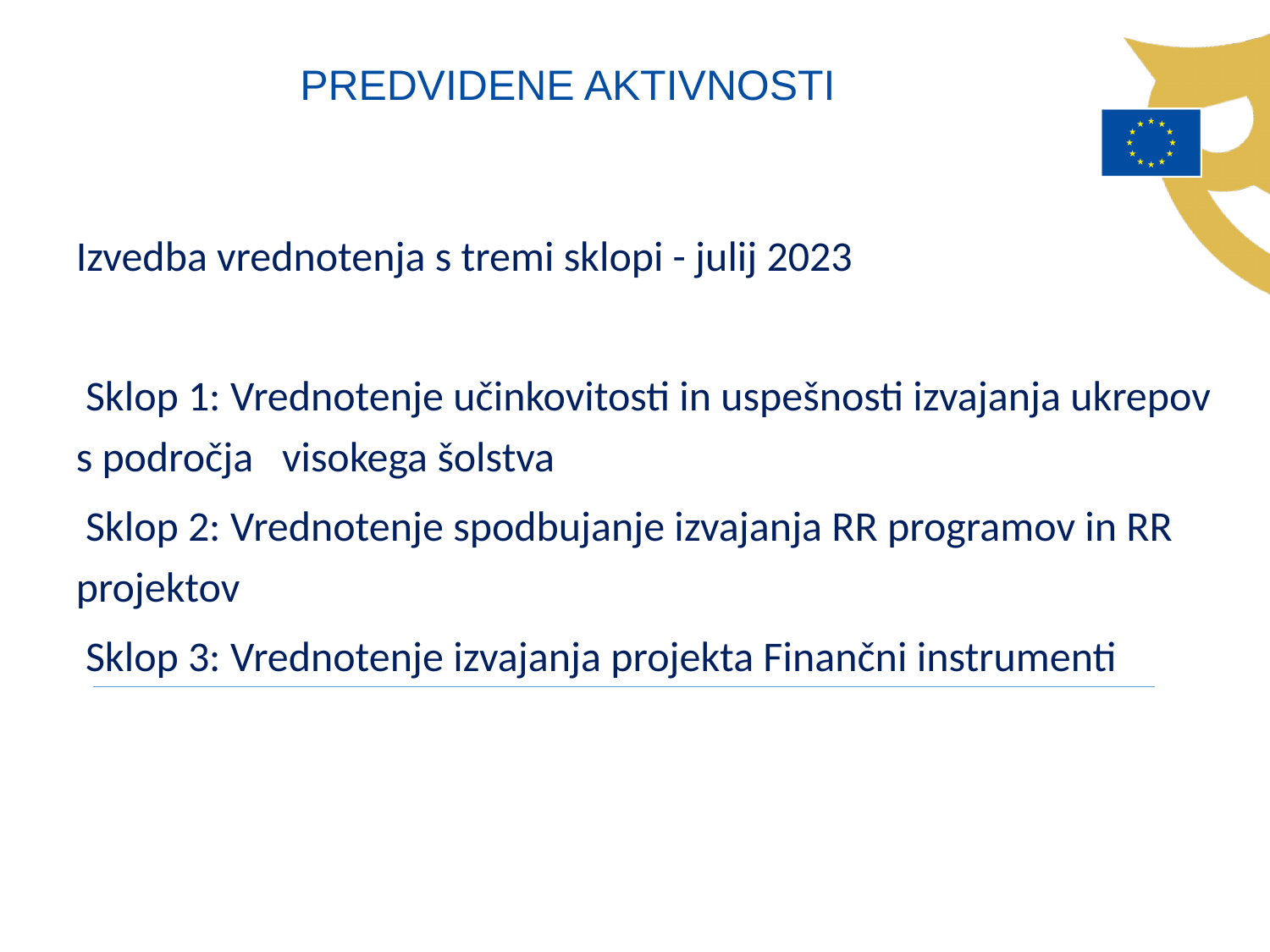

PREDVIDENE AKTIVNOSTI

Izvedba vrednotenja s tremi sklopi - julij 2023

 Sklop 1: Vrednotenje učinkovitosti in uspešnosti izvajanja ukrepov s področja   visokega šolstva
 Sklop 2: Vrednotenje spodbujanje izvajanja RR programov in RR projektov
 Sklop 3: Vrednotenje izvajanja projekta Finančni instrumenti